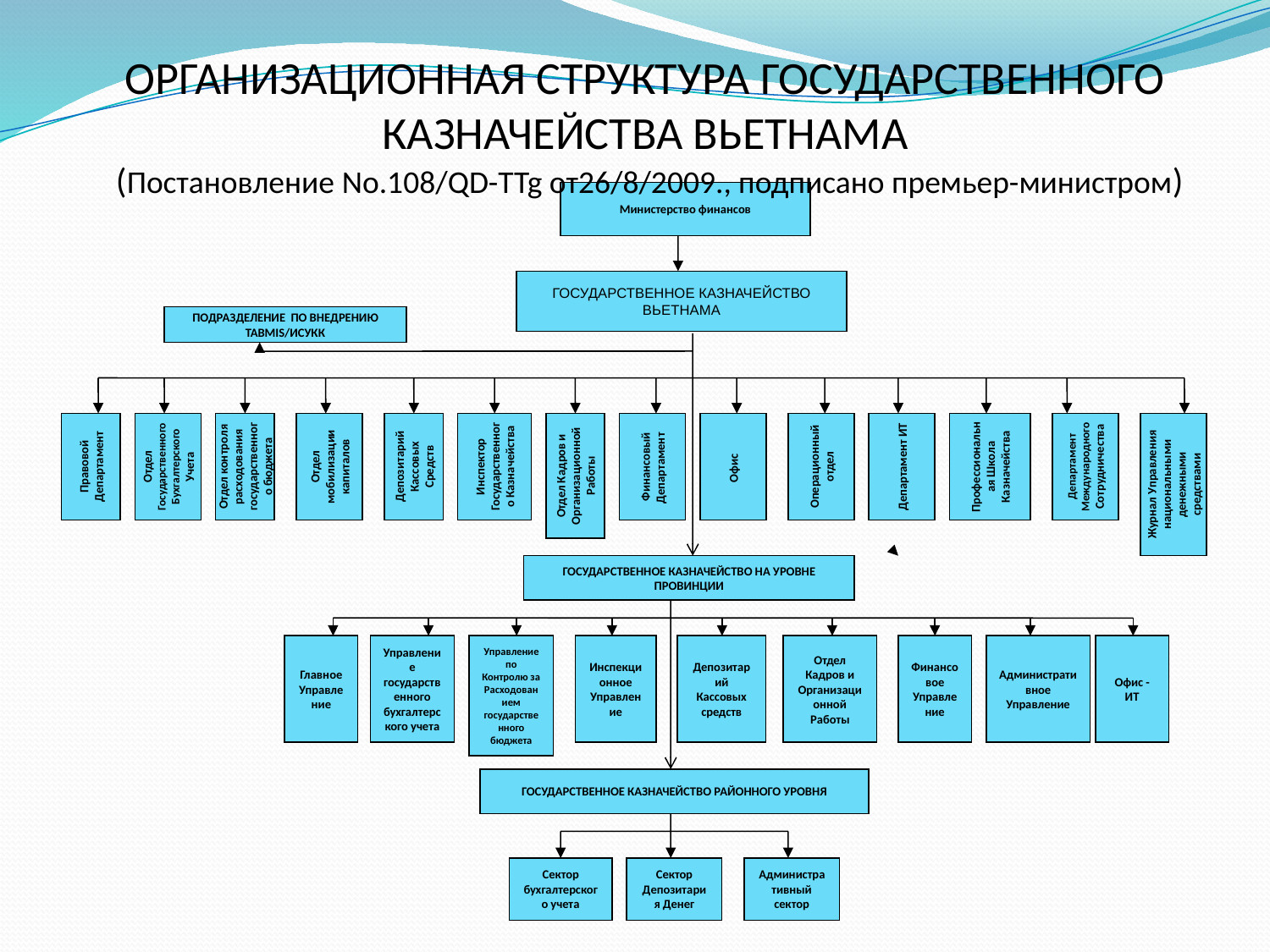

ОРГАНИЗАЦИОННАЯ СТРУКТУРА ГОСУДАРСТВЕННОГО КАЗНАЧЕЙСТВА ВЬЕТНАМА
 (Постановление No.108/QD-TTg от26/8/2009., подписано премьер-министром)

Министерство финансов

ГОСУДАРСТВЕННОЕ КАЗНАЧЕЙСТВО ВЬЕТНАМА
ПОДРАЗДЕЛЕНИЕ  ПО ВНЕДРЕНИЮ TABMIS/ИСУКК

Правовой Департамент
Отдел Государственного Бухгалтерского Учета
Отдел контроля расходования государственного бюджета
Отдел мобилизации капиталов
Депозитарий Кассовых Средств
Инспектор Государственного Казначейства
Отдел Кадров и Организационной Работы
Финансовый Департамент
Офис
Операционный отдел
Департамент ИТ
Профессиональная Школа Казначейства
Департамент Международного Сотрудничества
Журнал Управления национальными денежными средствами
ГОСУДАРСТВЕННОЕ КАЗНАЧЕЙСТВО НА УРОВНЕ ПРОВИНЦИИ

Главное Управление
Управление государственного бухгалтерского учета
Управление по Контролю за Расходованием государственного бюджета
Инспекционное Управление
Депозитарий Кассовых средств
Отдел Кадров и Организационной Работы
Финансовое Управление
Административное Управление
Офис -ИТ
ГОСУДАРСТВЕННОЕ КАЗНАЧЕЙСТВО РАЙОННОГО УРОВНЯ

Сектор бухгалтерского учета
Сектор Депозитария Денег
Административный сектор